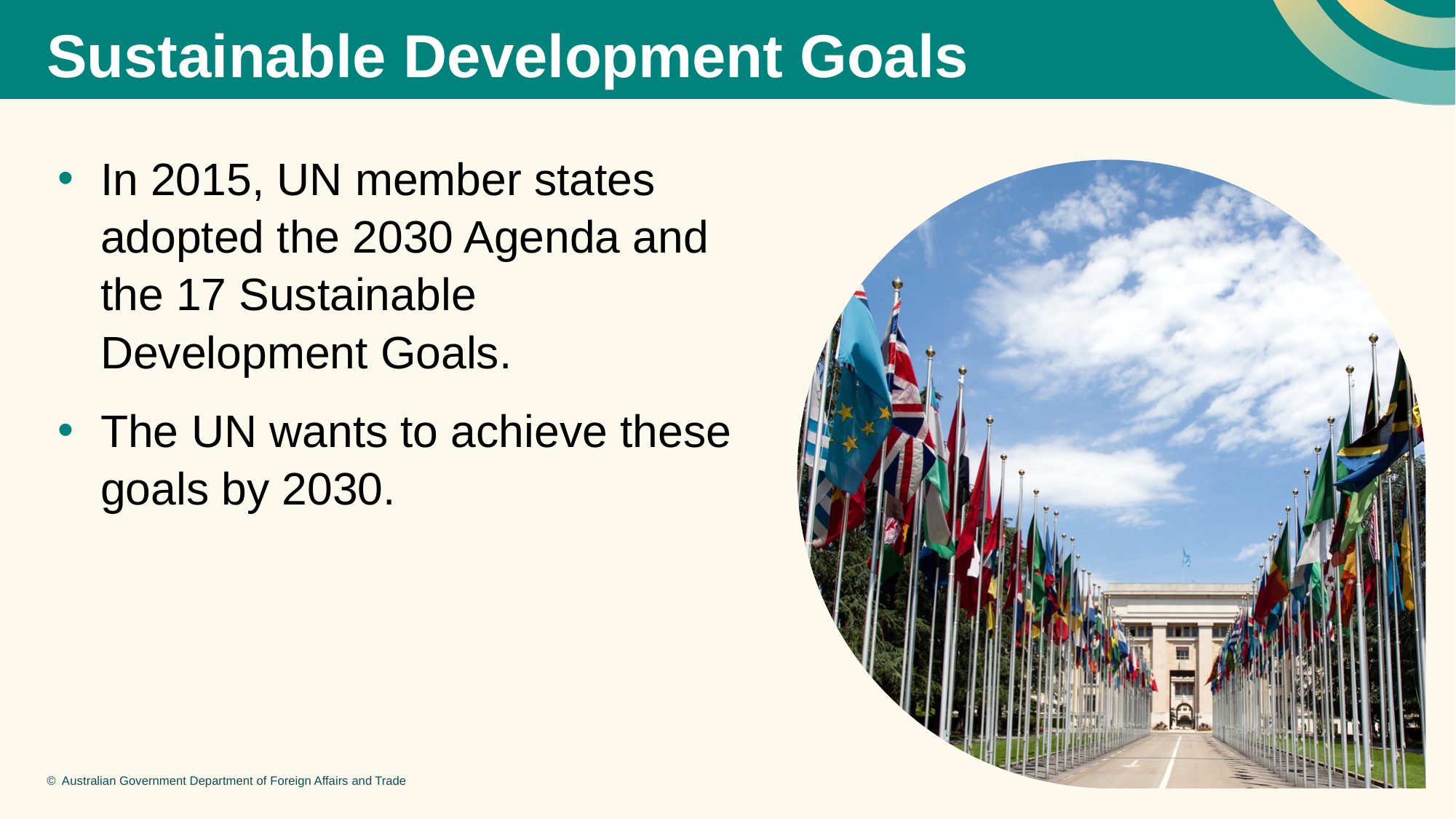

# Sustainable Development Goals
In 2015, UN member states adopted the 2030 Agenda and the 17 Sustainable Development Goals.
The UN wants to achieve these
goals by 2030.